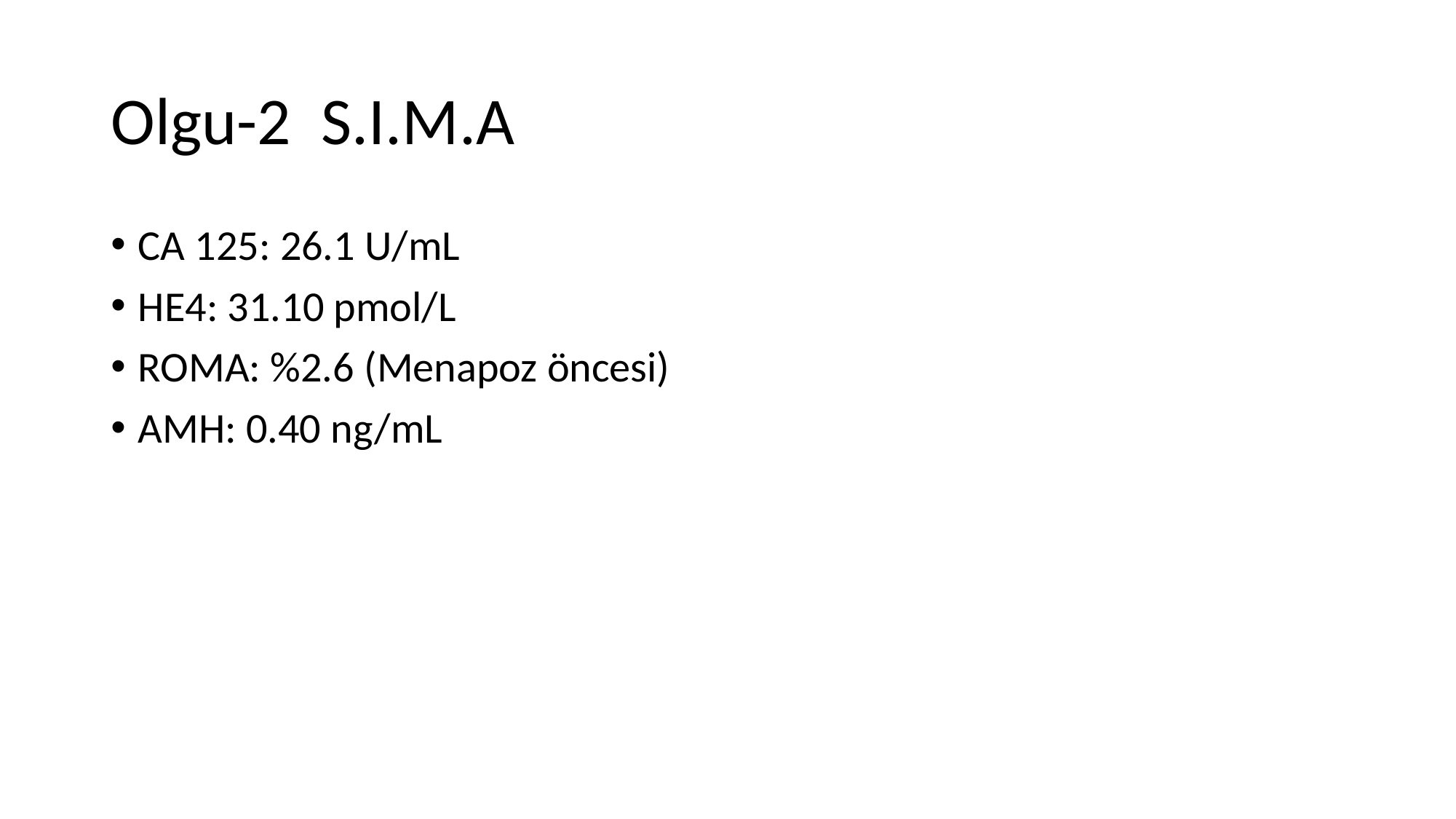

# Olgu-2  S.I.M.A
CA 125: 26.1 U/mL
HE4: 31.10 pmol/L
ROMA: %2.6 (Menapoz öncesi)
AMH: 0.40 ng/mL